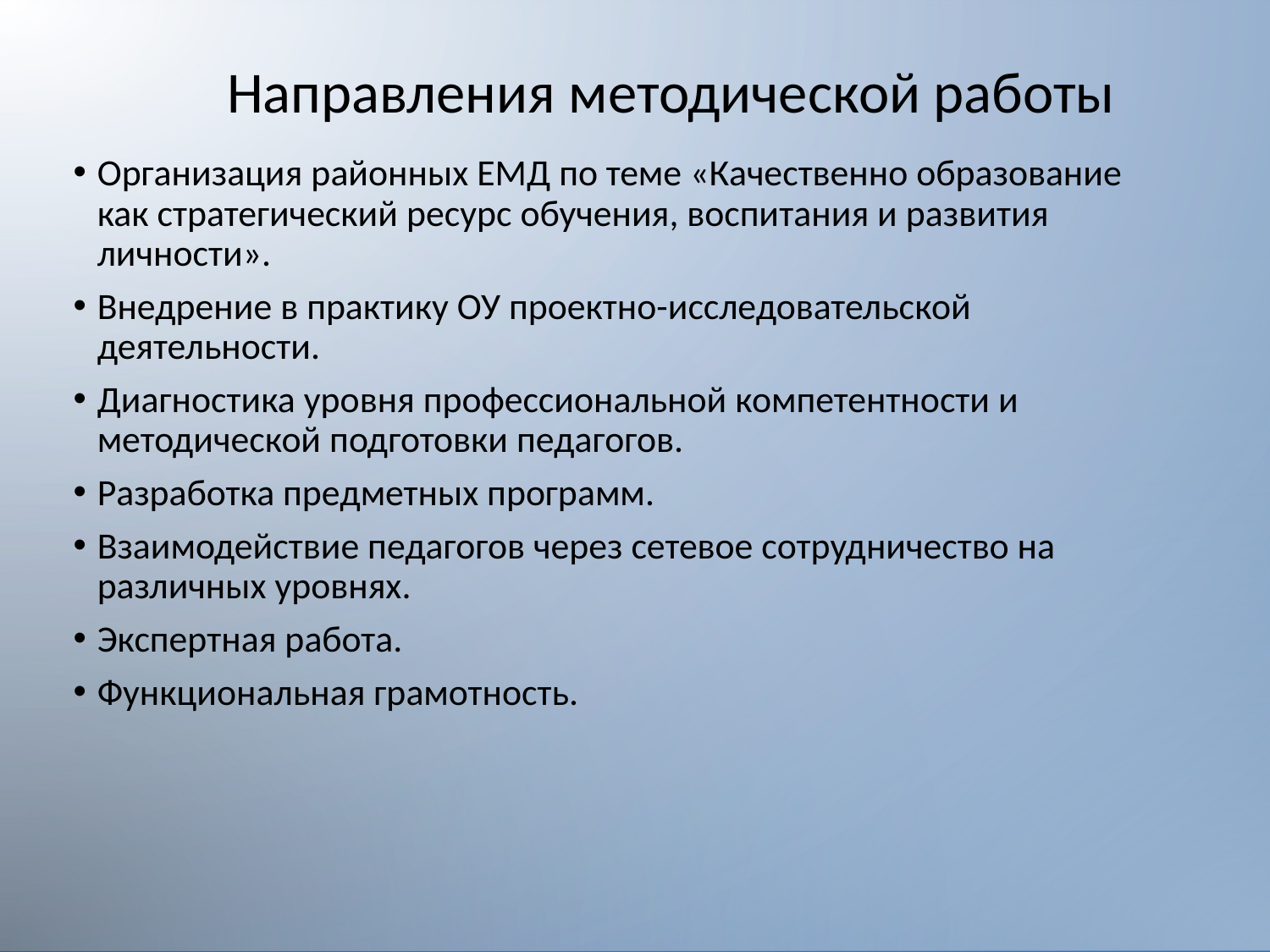

# Направления методической работы
Организация районных ЕМД по теме «Качественно образование как стратегический ресурс обучения, воспитания и развития личности».
Внедрение в практику ОУ проектно-исследовательской деятельности.
Диагностика уровня профессиональной компетентности и методической подготовки педагогов.
Разработка предметных программ.
Взаимодействие педагогов через сетевое сотрудничество на различных уровнях.
Экспертная работа.
Функциональная грамотность.